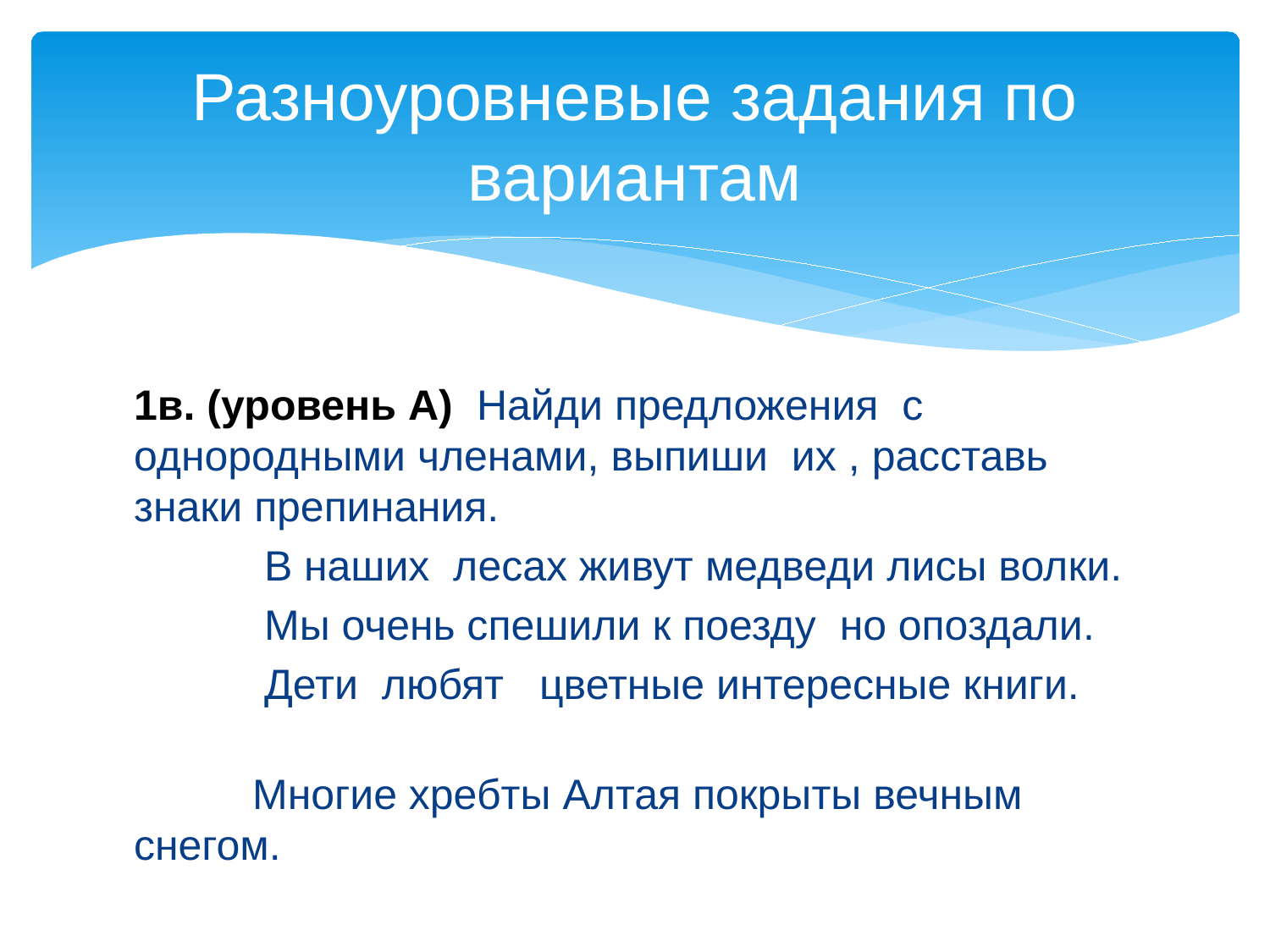

# Разноуровневые задания по вариантам
1в. (уровень А)  Найди предложения  с однородными членами, выпиши  их , расставь знаки препинания.
           В наших  лесах живут медведи лисы волки.
           Мы очень спешили к поезду  но опоздали.
           Дети  любят   цветные интересные книги.
          Многие хребты Алтая покрыты вечным  снегом.